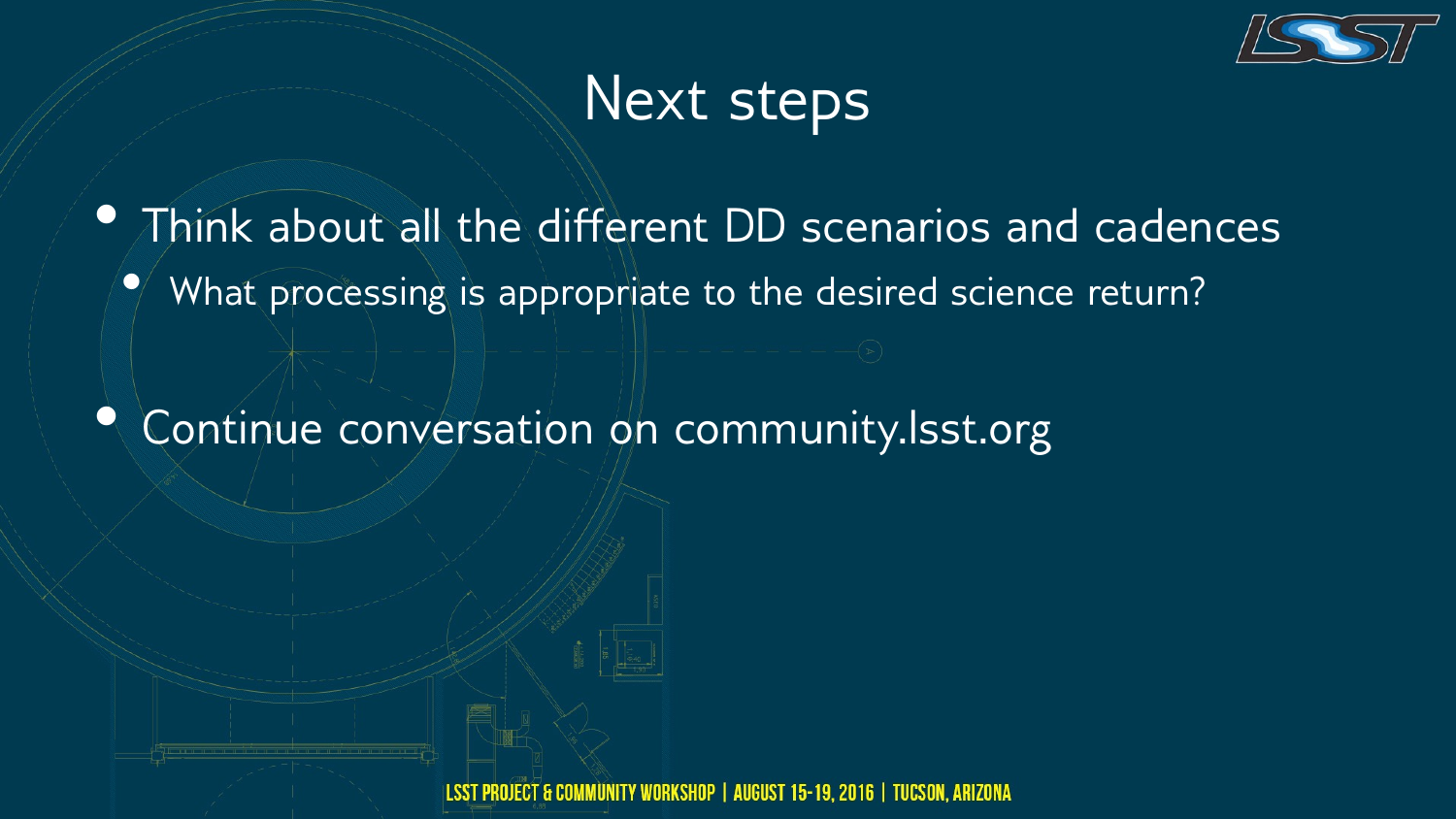

# Next steps
Think about all the different DD scenarios and cadences
What processing is appropriate to the desired science return?

Continue conversation on community.lsst.org